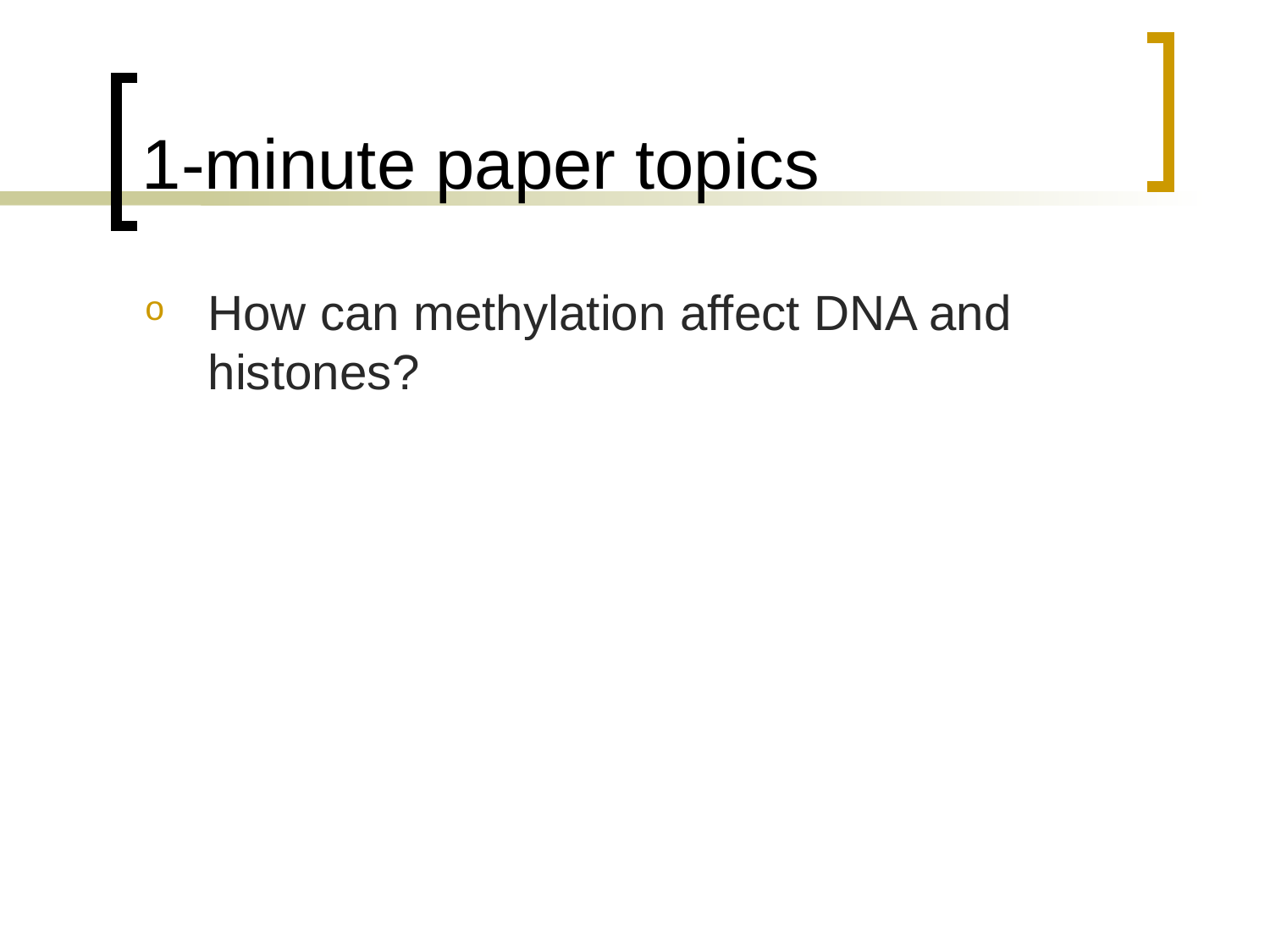

# 1-minute paper topics
How can methylation affect DNA and histones?